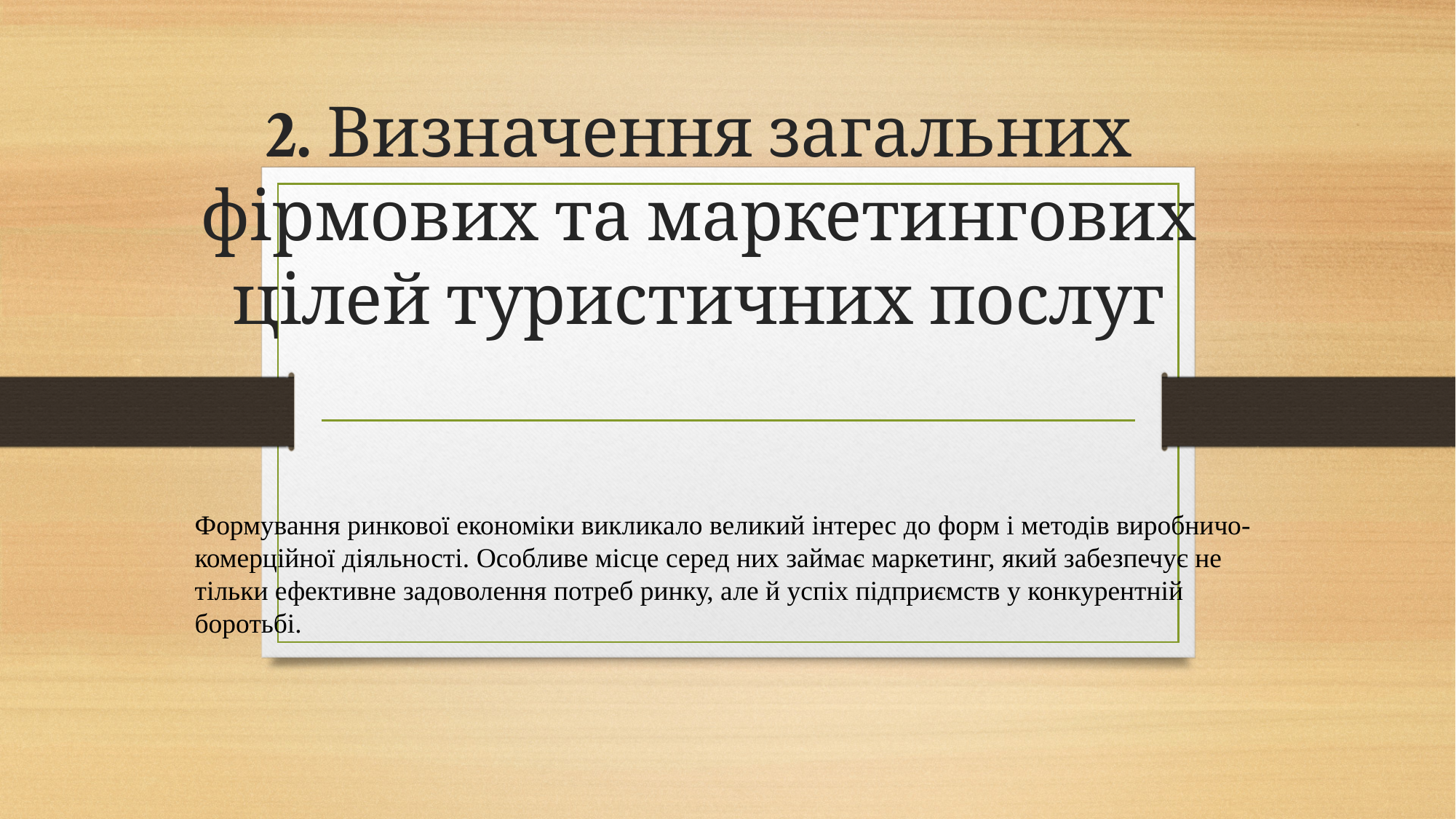

# 2. Визначення загальних фірмових та маркетингових цілей туристичних послуг
Формування ринкової економіки викликало великий інтерес до форм і методів виробничо-комерційної діяльності. Особливе місце серед них займає маркетинг, який забезпечує не тільки ефективне задоволення потреб ринку, але й успіх підприємств у конкурентній боротьбі.